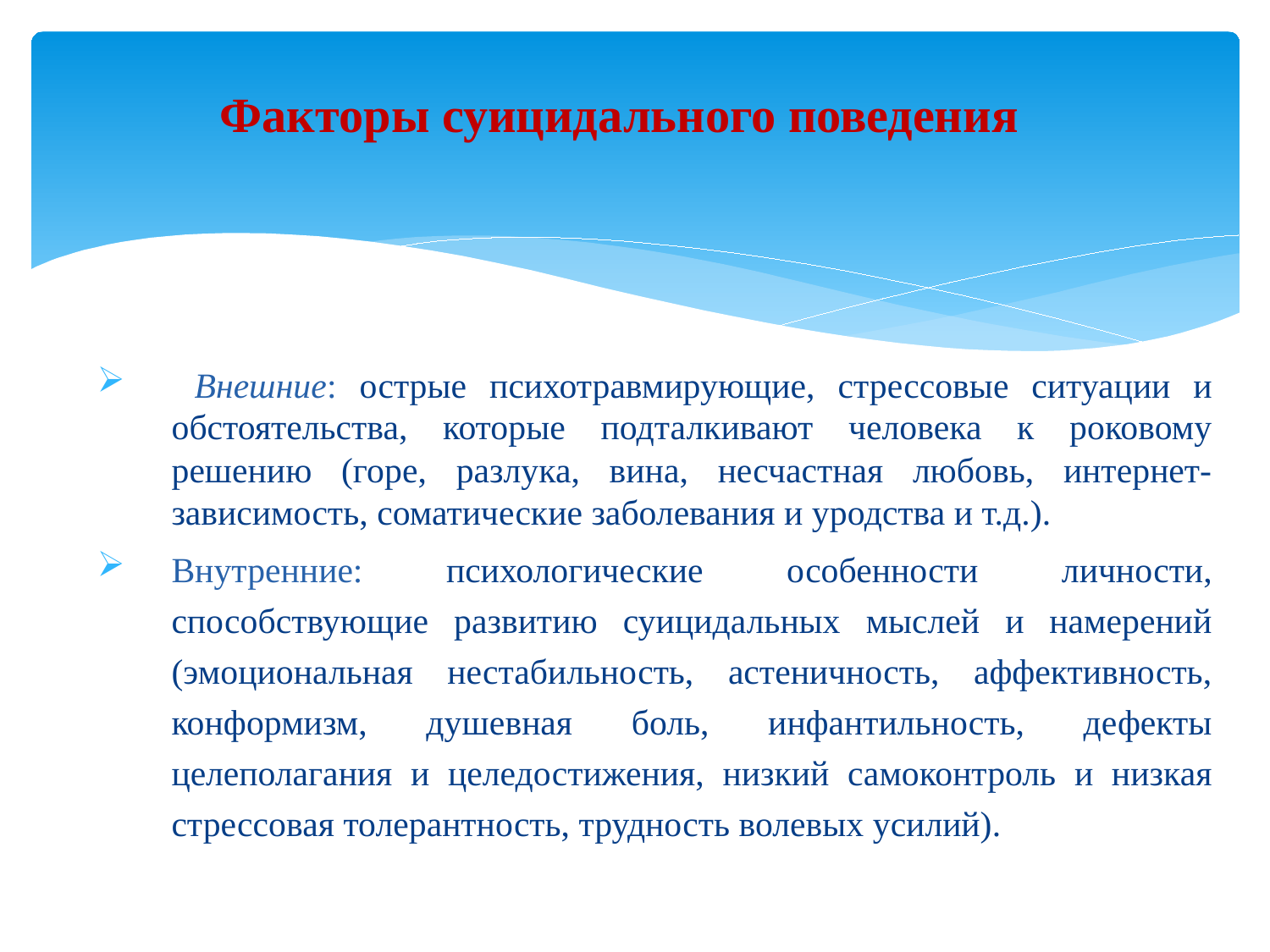

# Факторы суицидального поведения
 Внешние: острые психотравмирующие, стрессовые ситуации и обстоятельства, которые подталкивают человека к роковому решению (горе, разлука, вина, несчастная любовь, интернет-зависимость, соматические заболевания и уродства и т.д.).
Внутренние: психологические особенности личности, способствующие развитию суицидальных мыслей и намерений (эмоциональная нестабильность, астеничность, аффективность, конформизм, душевная боль, инфантильность, дефекты целеполагания и целедостижения, низкий самоконтроль и низкая стрессовая толерантность, трудность волевых усилий).